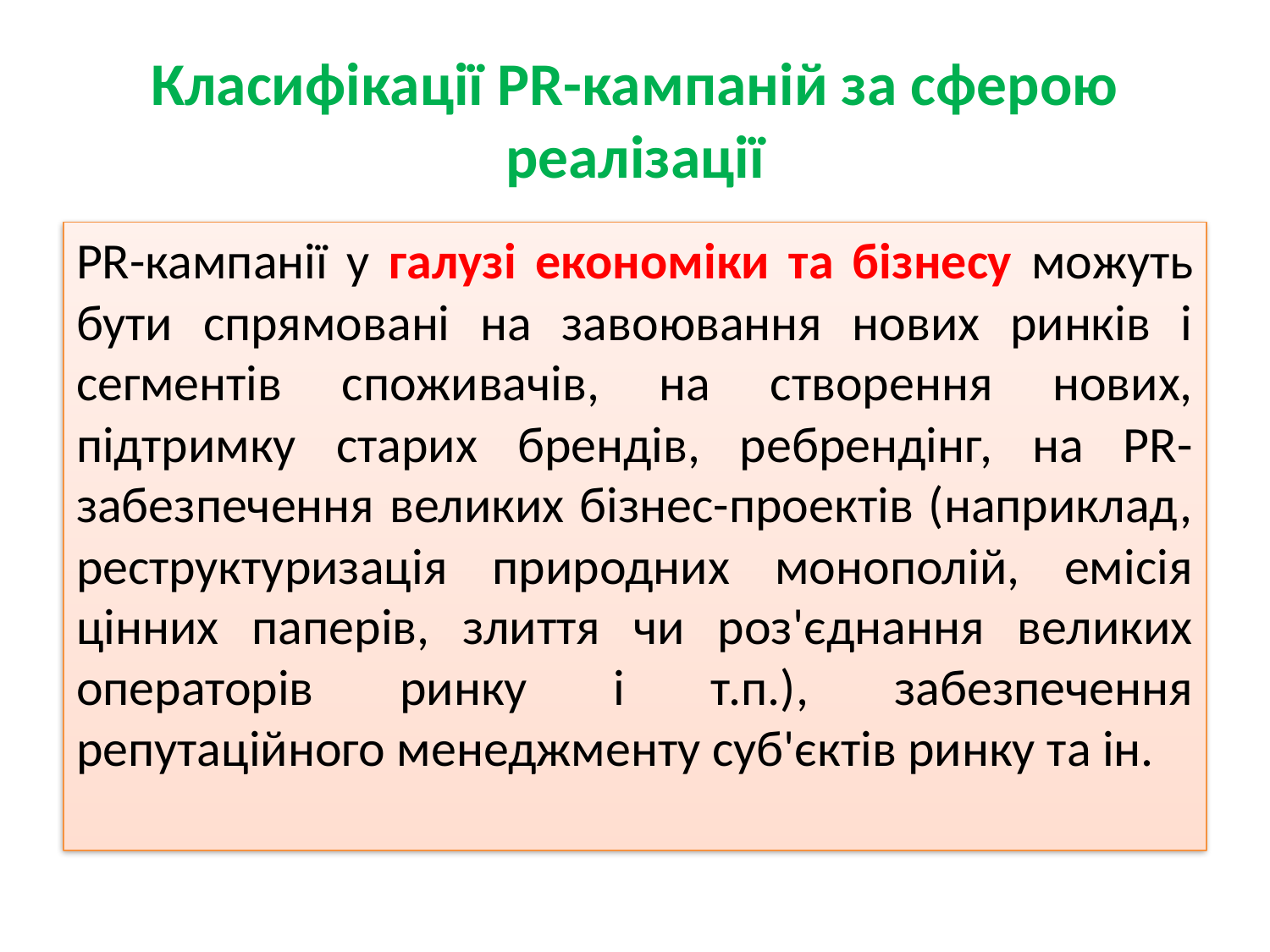

# Класифікації PR-кампаній за сферою реалізації
PR-кампанії у галузі економіки та бізнесу можуть бути спрямовані на завоювання нових ринків і сегментів споживачів, на створення нових, підтримку старих брендів, ребрендінг, на PR-забезпечення великих бізнес-проектів (наприклад, реструктуризація природних монополій, емісія цінних паперів, злиття чи роз'єднання великих операторів ринку і т.п.), забезпечення репутаційного менеджменту суб'єктів ринку та ін.